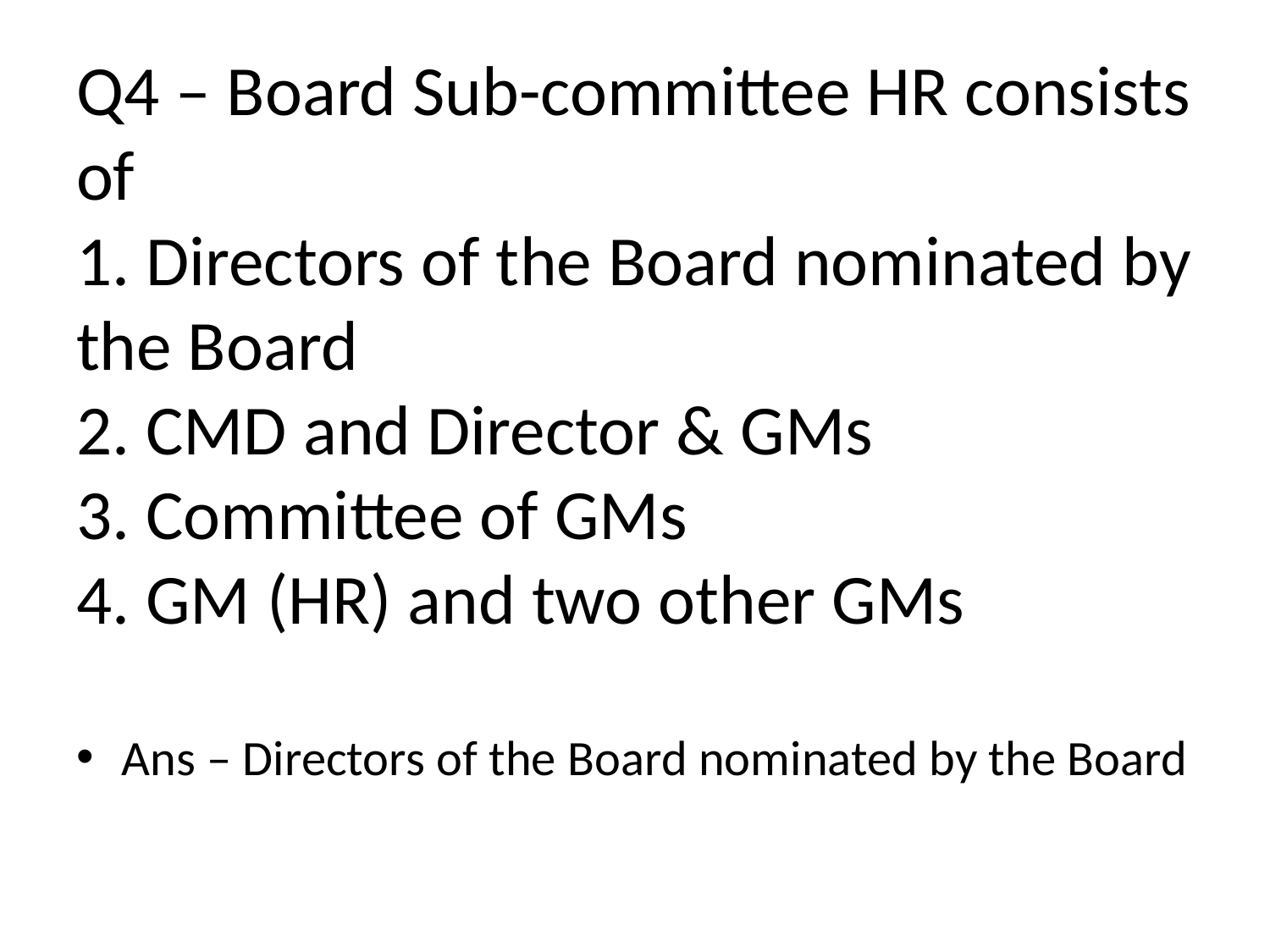

# Q4 – Board Sub-committee HR consists of 1. Directors of the Board nominated by the Board 2. CMD and Director & GMs 3. Committee of GMs 4. GM (HR) and two other GMs
Ans – Directors of the Board nominated by the Board